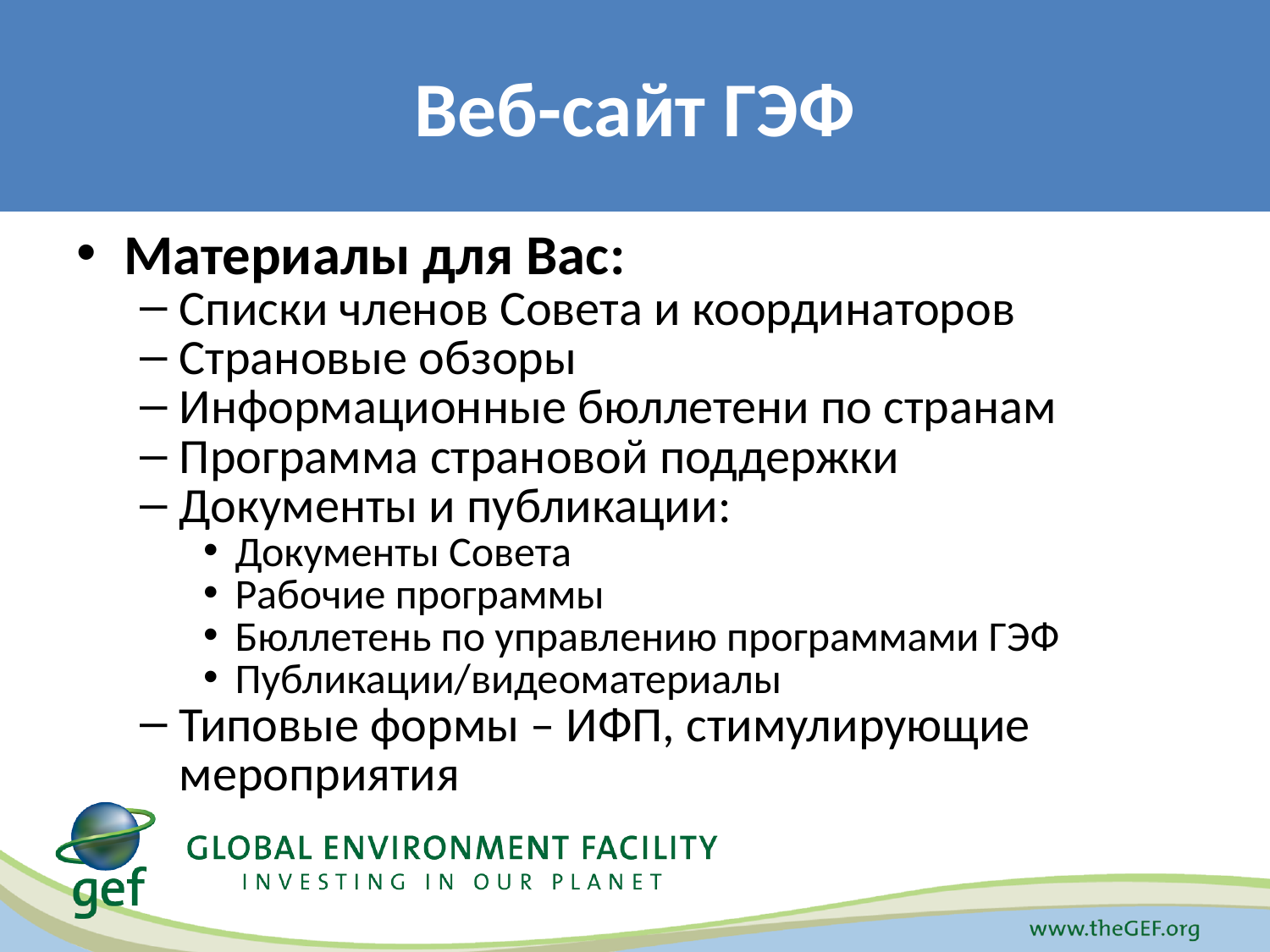

# Веб-сайт ГЭФ
Материалы для Вас:
Списки членов Совета и координаторов
Страновые обзоры
Информационные бюллетени по странам
Программа страновой поддержки
Документы и публикации:
Документы Совета
Рабочие программы
Бюллетень по управлению программами ГЭФ
Публикации/видеоматериалы
Типовые формы – ИФП, стимулирующие мероприятия